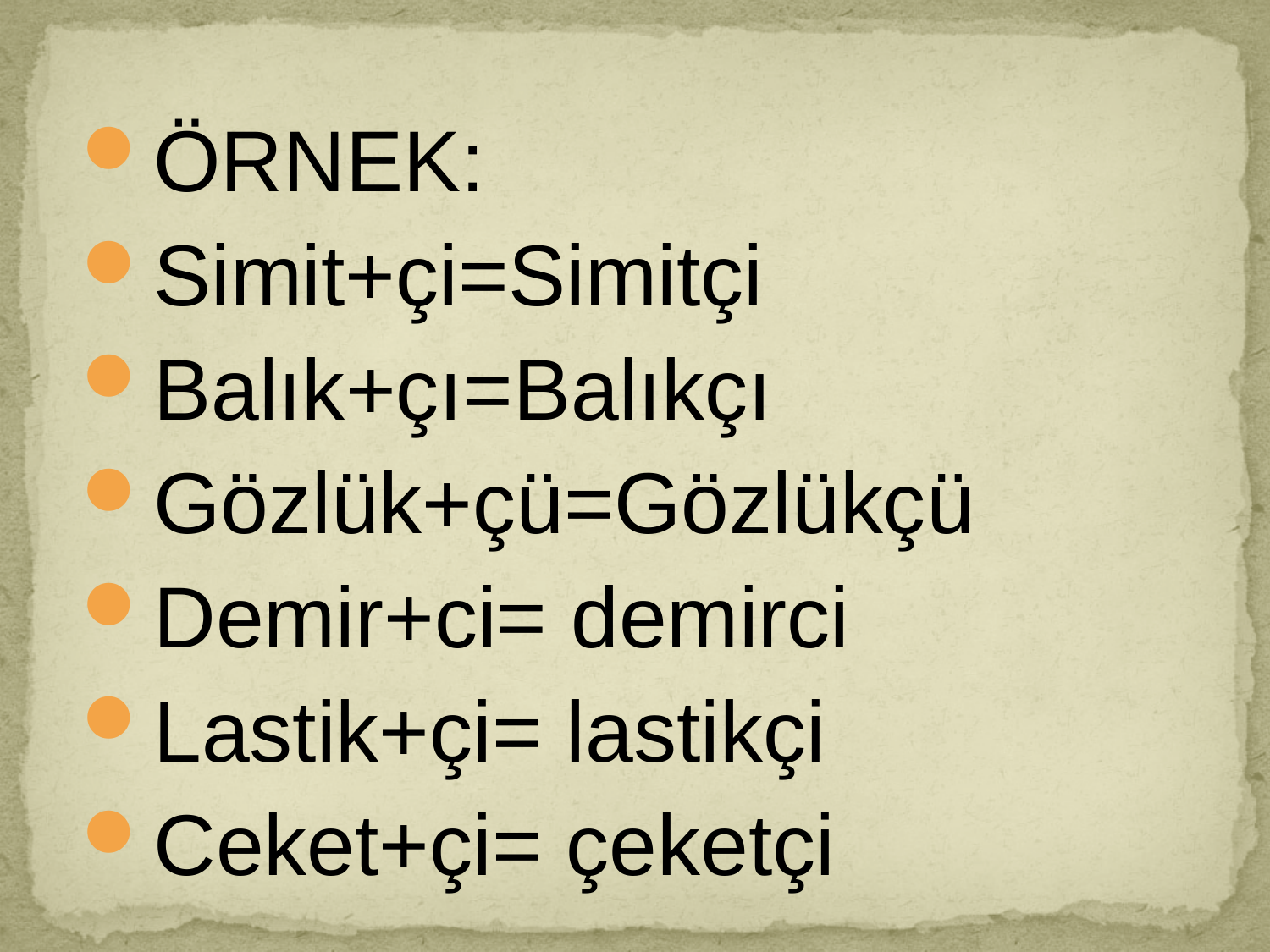

ÖRNEK:
Simit+çi=Simitçi
Balık+çı=Balıkçı
Gözlük+çü=Gözlükçü
Demir+ci= demirci
Lastik+çi= lastikçi
Ceket+çi= çeketçi